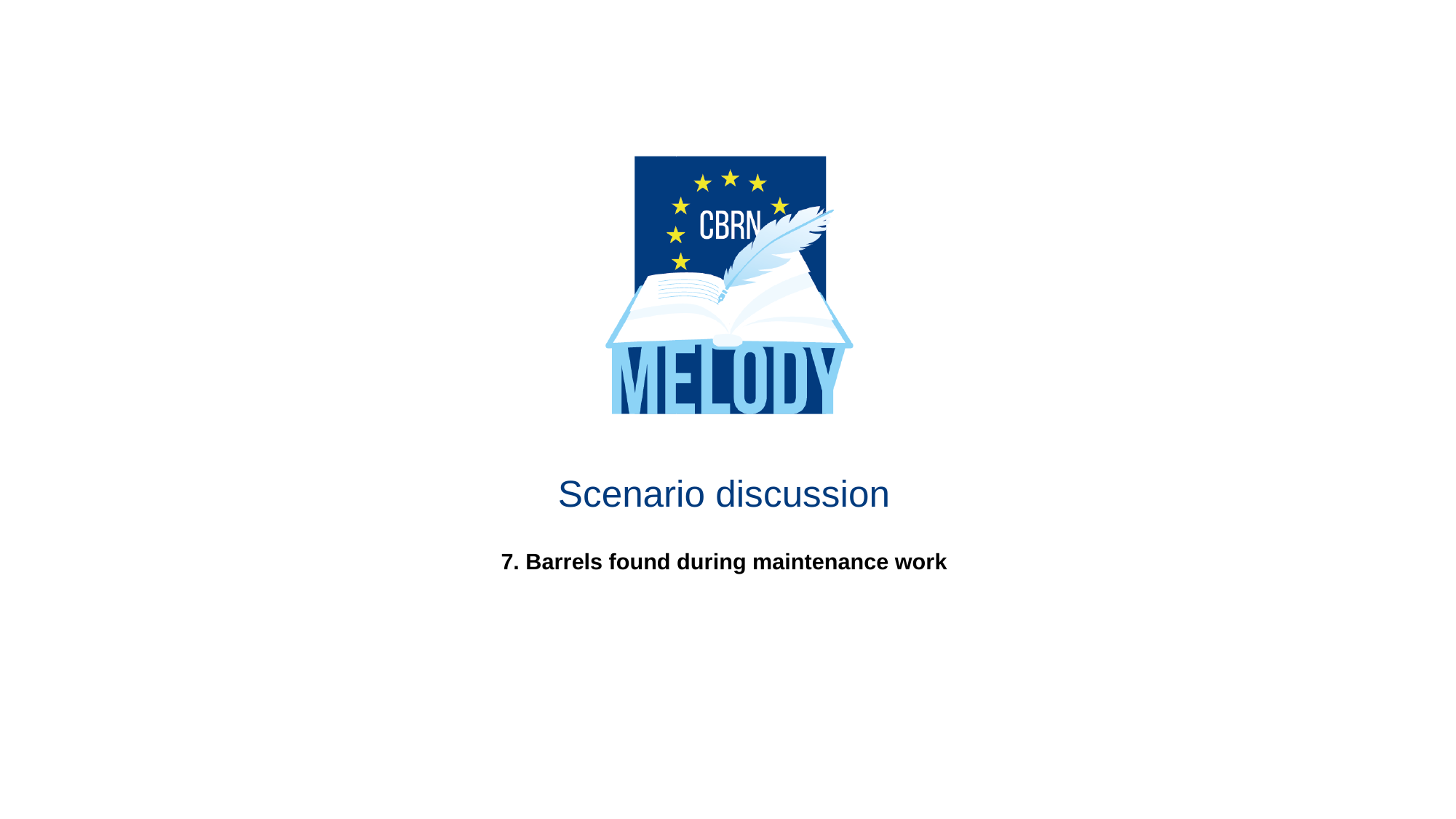

# Scenario discussion 7. Barrels found during maintenance work